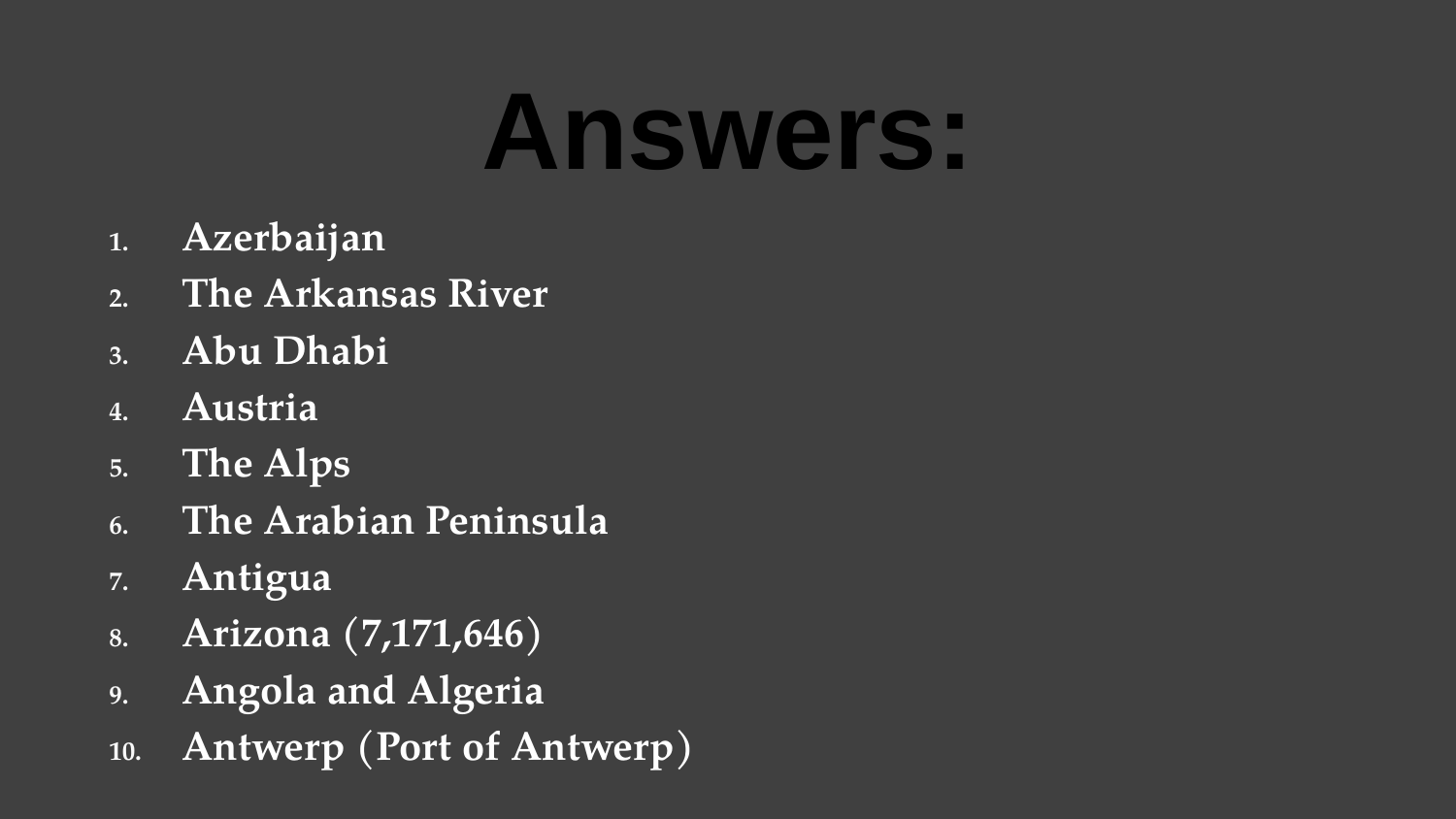

# Answers:
Azerbaijan
The Arkansas River
Abu Dhabi
Austria
The Alps
The Arabian Peninsula
Antigua
Arizona (7,171,646)
Angola and Algeria
Antwerp (Port of Antwerp)